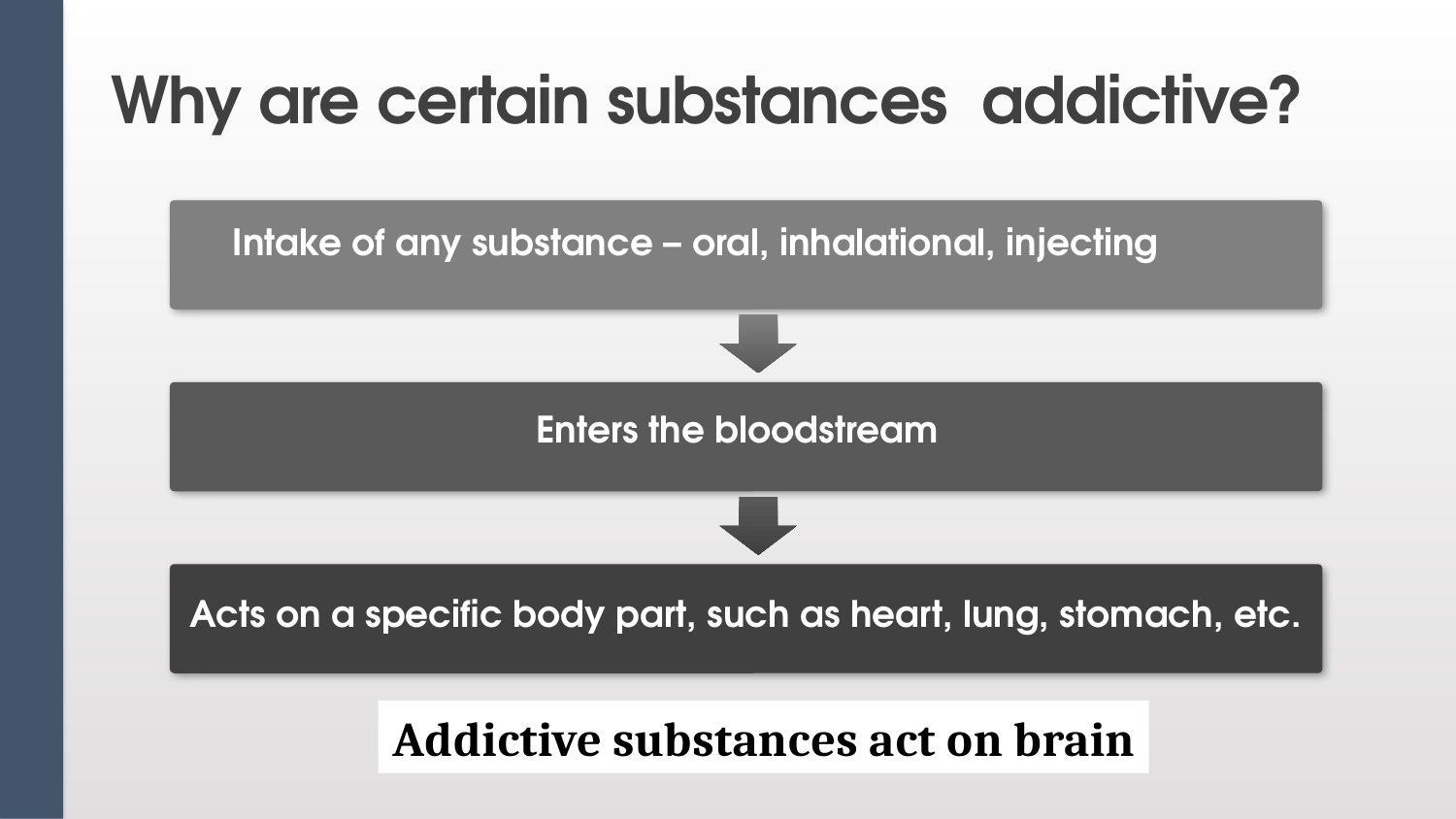

Why are certain substances  addictive?

Intake of any substance – oral, inhalational, injecting

Enters the bloodstream

Acts on a specific body part, such as heart, lung, stomach, etc.
Addictive substances act on brain